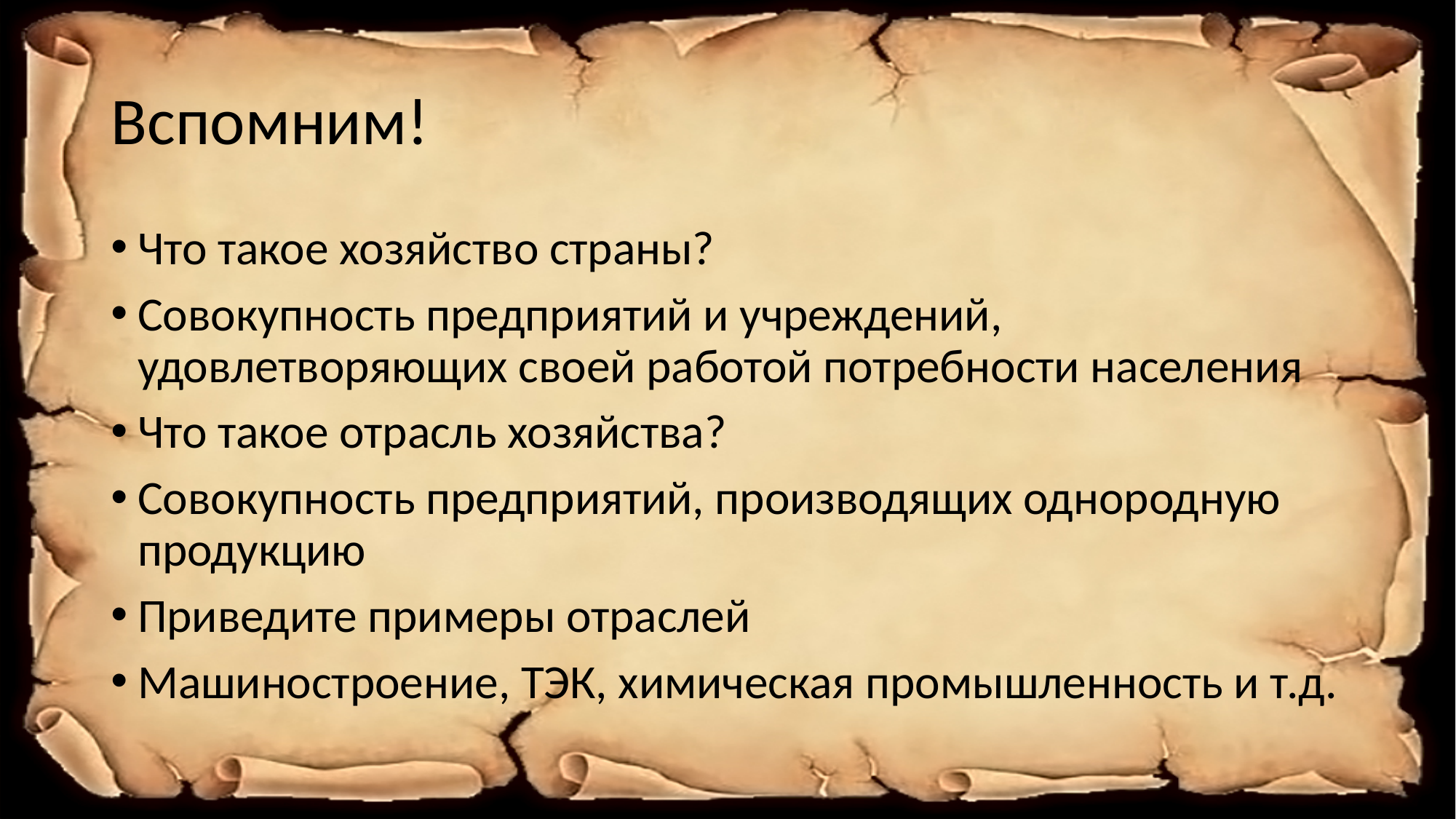

# Вспомним!
Что такое хозяйство страны?
Совокупность предприятий и учреждений, удовлетворяющих своей работой потребности населения
Что такое отрасль хозяйства?
Совокупность предприятий, производящих однородную продукцию
Приведите примеры отраслей
Машиностроение, ТЭК, химическая промышленность и т.д.